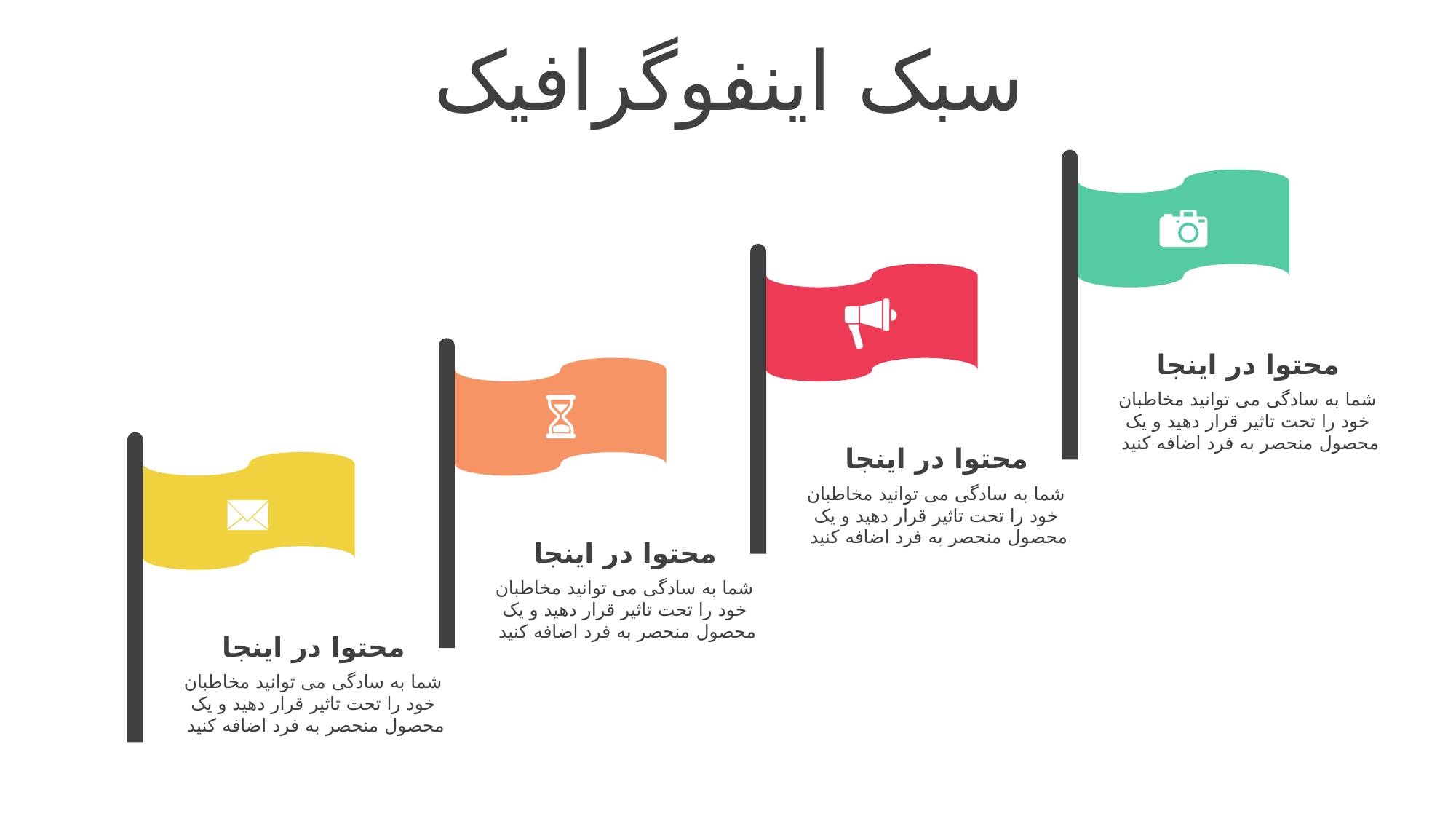

سبک اینفوگرافیک

محتوا در اینجا
شما به سادگی می توانید مخاطبان خود را تحت تاثیر قرار دهید و یک محصول منحصر به فرد اضافه کنید

محتوا در اینجا
شما به سادگی می توانید مخاطبان خود را تحت تاثیر قرار دهید و یک محصول منحصر به فرد اضافه کنید

محتوا در اینجا
شما به سادگی می توانید مخاطبان خود را تحت تاثیر قرار دهید و یک محصول منحصر به فرد اضافه کنید
محتوا در اینجا
شما به سادگی می توانید مخاطبان خود را تحت تاثیر قرار دهید و یک محصول منحصر به فرد اضافه کنید